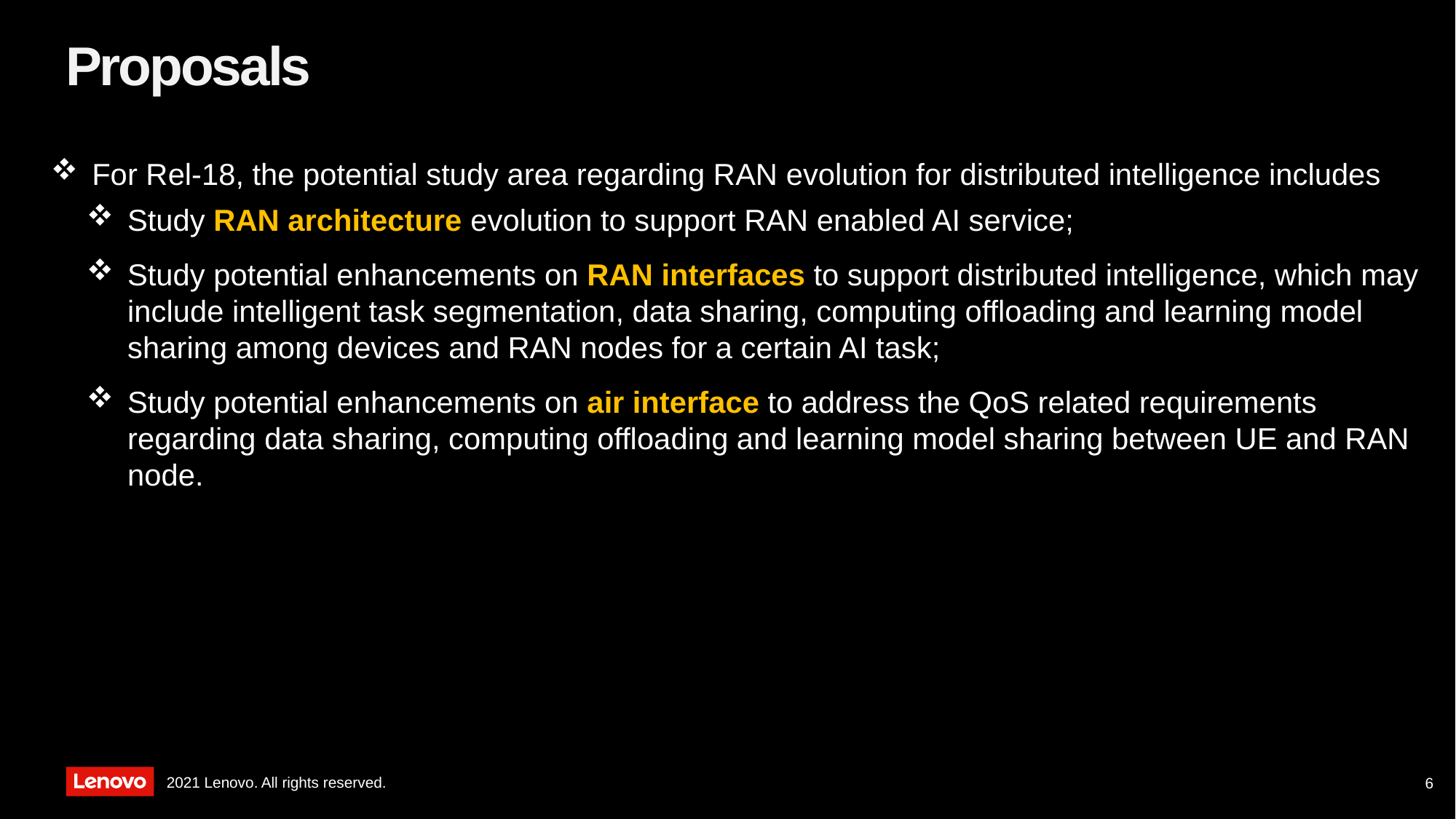

# Proposals
For Rel-18, the potential study area regarding RAN evolution for distributed intelligence includes
Study RAN architecture evolution to support RAN enabled AI service;
Study potential enhancements on RAN interfaces to support distributed intelligence, which may include intelligent task segmentation, data sharing, computing offloading and learning model sharing among devices and RAN nodes for a certain AI task;
Study potential enhancements on air interface to address the QoS related requirements regarding data sharing, computing offloading and learning model sharing between UE and RAN node.
6